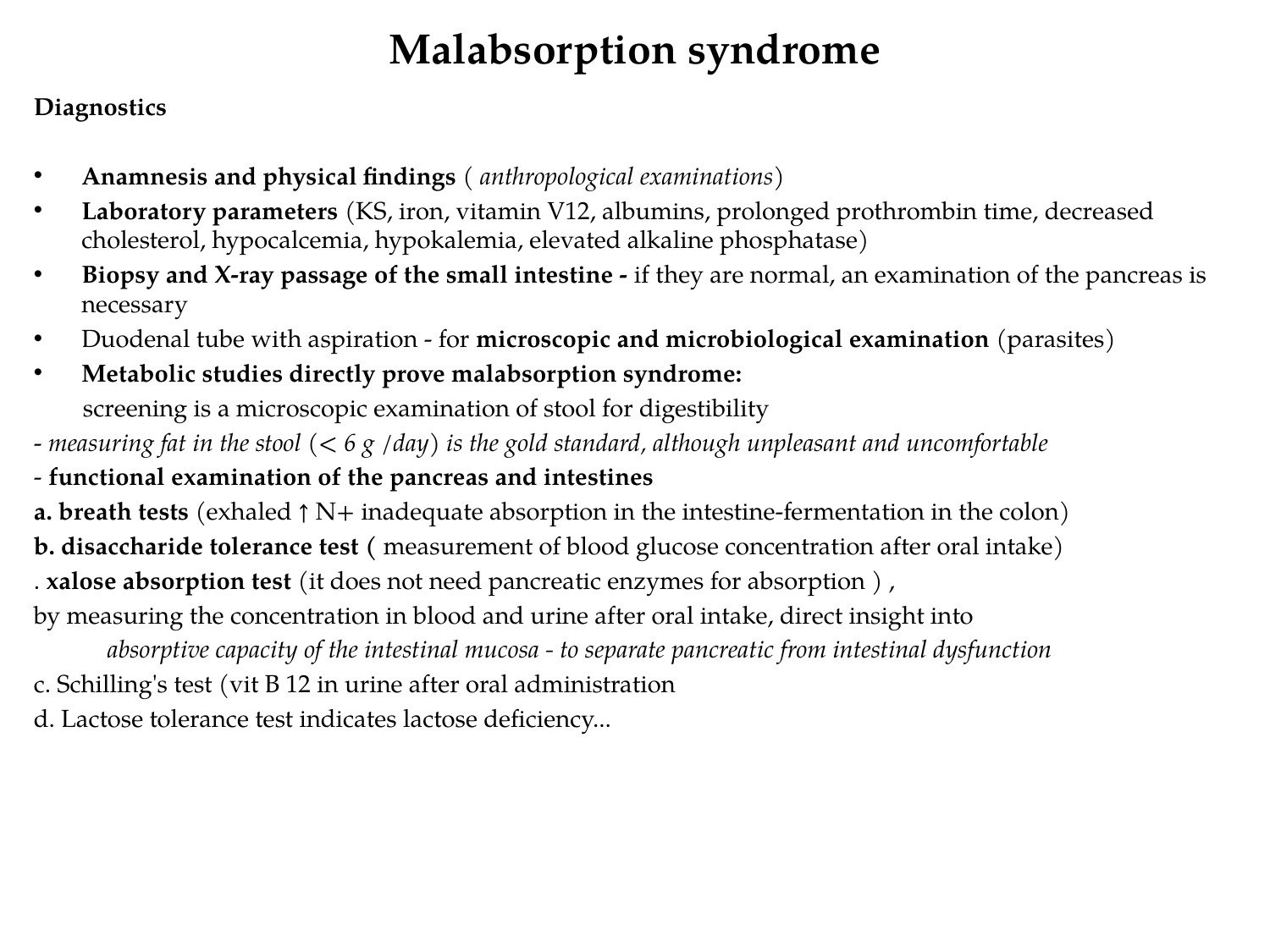

# Malabsorption syndrome
Diagnostics

Anamnesis and physical findings ( anthropological examinations)
Laboratory parameters (KS, iron, vitamin V12, albumins, prolonged prothrombin time, decreased cholesterol, hypocalcemia, hypokalemia, elevated alkaline phosphatase)
Biopsy and X-ray passage of the small intestine - if they are normal, an examination of the pancreas is necessary
Duodenal tube with aspiration - for microscopic and microbiological examination (parasites)
Metabolic studies directly prove malabsorption syndrome:
        screening is a microscopic examination of stool for digestibility
- measuring fat in the stool (< 6 g /day) is the gold standard, although unpleasant and uncomfortable
- functional examination of the pancreas and intestines
a. breath tests (exhaled ↑ N+ inadequate absorption in the intestine-fermentation in the colon)
b. disaccharide tolerance test ( measurement of blood glucose concentration after oral intake)
. xalose absorption test (it does not need pancreatic enzymes for absorption ) ,
by measuring the concentration in blood and urine after oral intake, direct insight into
            absorptive capacity of the intestinal mucosa - to separate pancreatic from intestinal dysfunction
c. Schilling's test (vit B 12 in urine after oral administration
d. Lactose tolerance test indicates lactose deficiency...